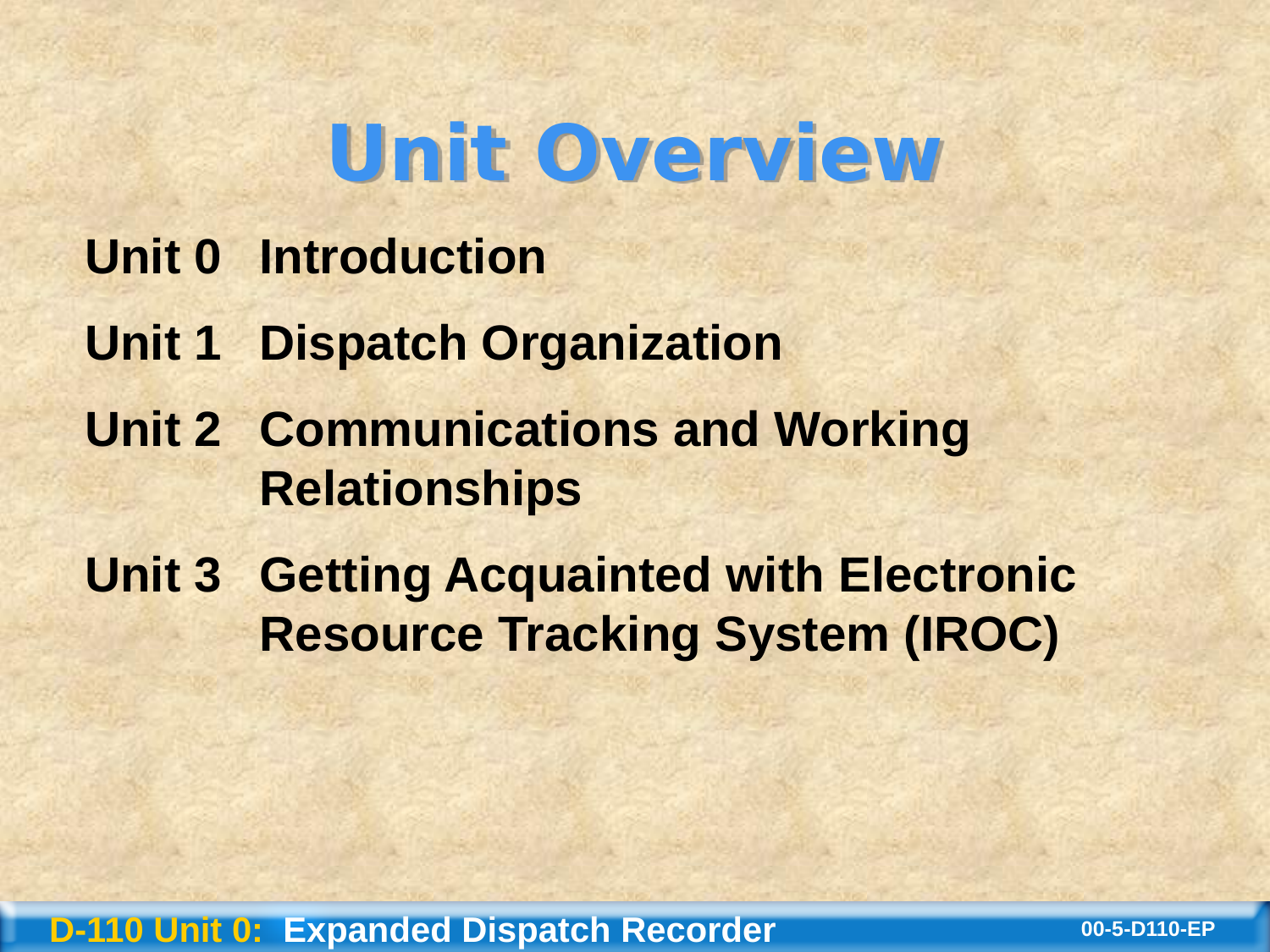

# Unit Overview
Unit 0	Introduction
Unit 1	Dispatch Organization
Unit 2	Communications and Working 			Relationships
Unit 3	Getting Acquainted with Electronic 		Resource Tracking System (IROC)
D-110 Unit 0:  Expanded Dispatch Recorder